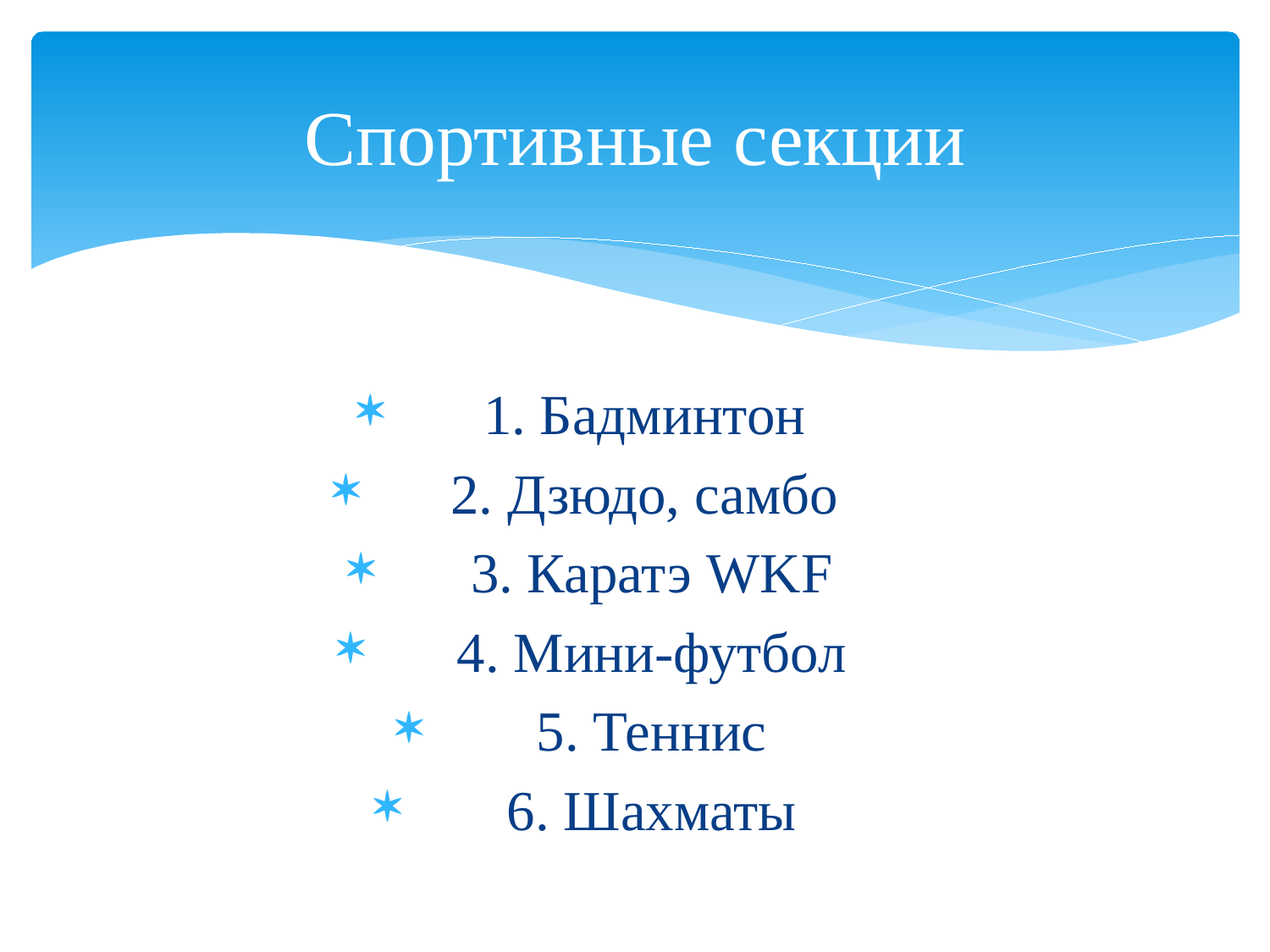

# Спортивные секции
1. Бадминтон
2. Дзюдо, самбо
3. Каратэ WKF
4. Мини-футбол
5. Теннис
6. Шахматы